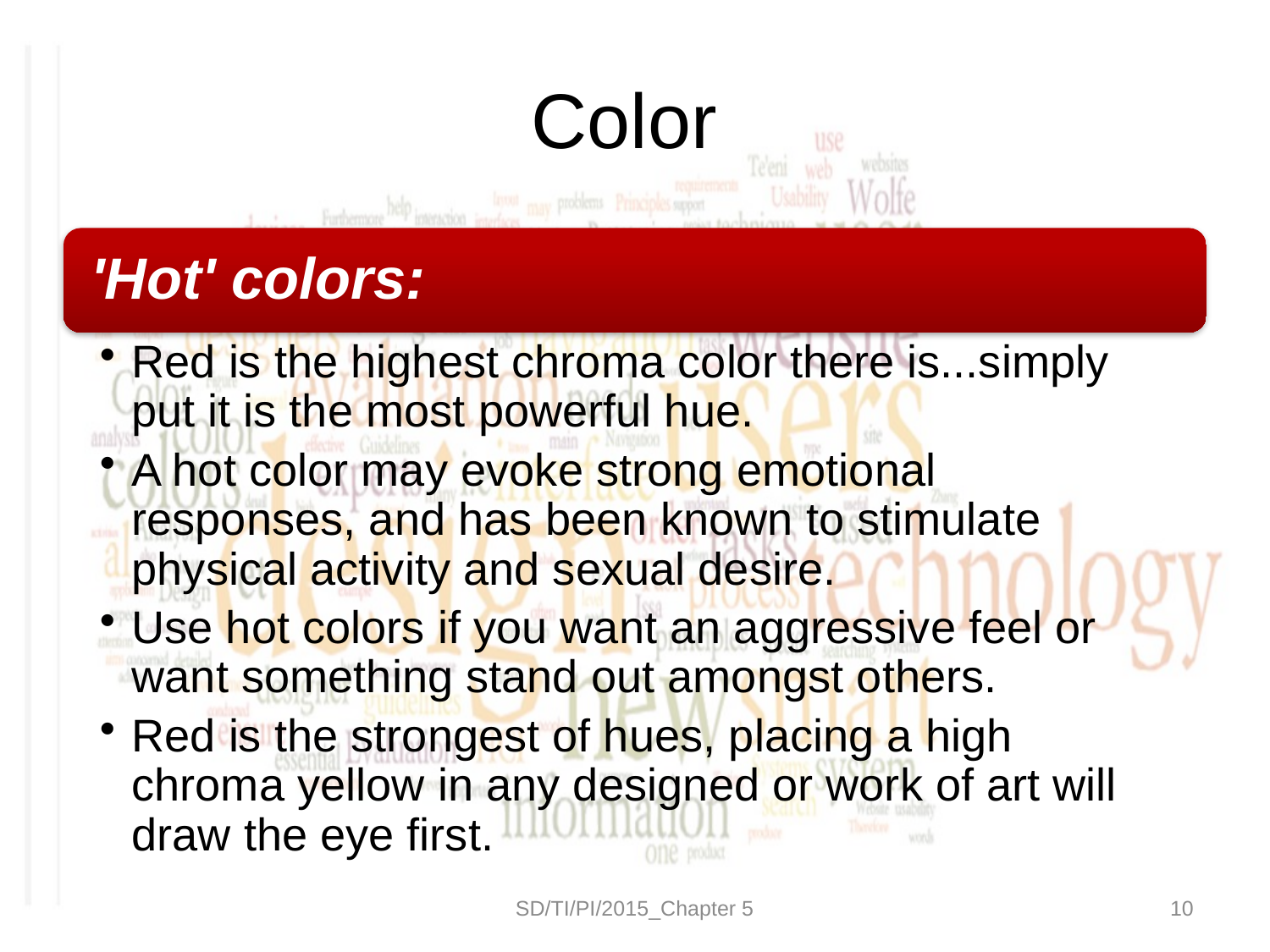

# Color
'Hot' colors:
Red is the highest chroma color there is...simply put it is the most powerful hue.
A hot color may evoke strong emotional responses, and has been known to stimulate physical activity and sexual desire.
Use hot colors if you want an aggressive feel or want something stand out amongst others.
Red is the strongest of hues, placing a high chroma yellow in any designed or work of art will draw the eye first.
SD/TI/PI/2015_Chapter 5
10